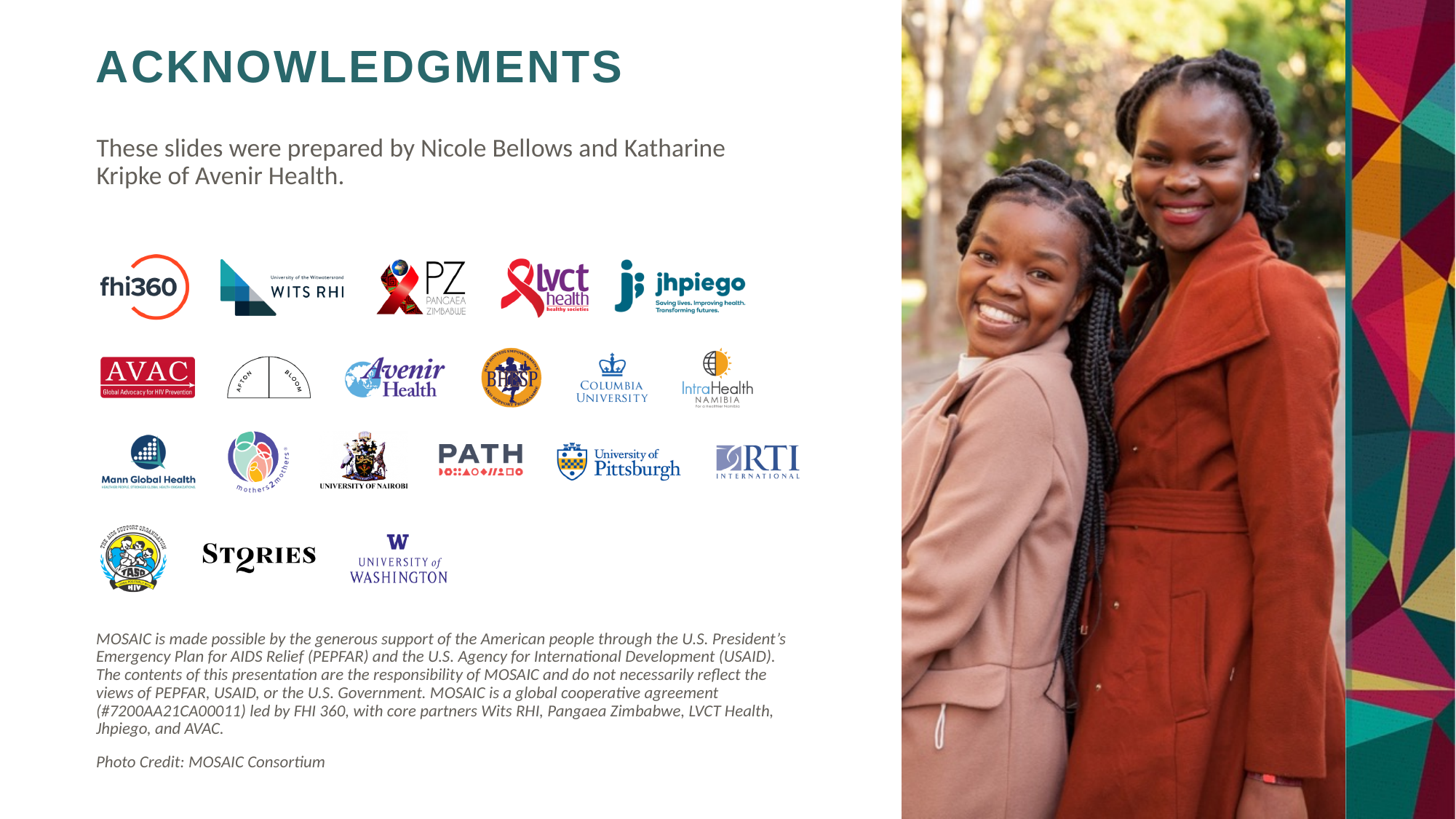

These slides were prepared by Nicole Bellows and Katharine Kripke of Avenir Health.